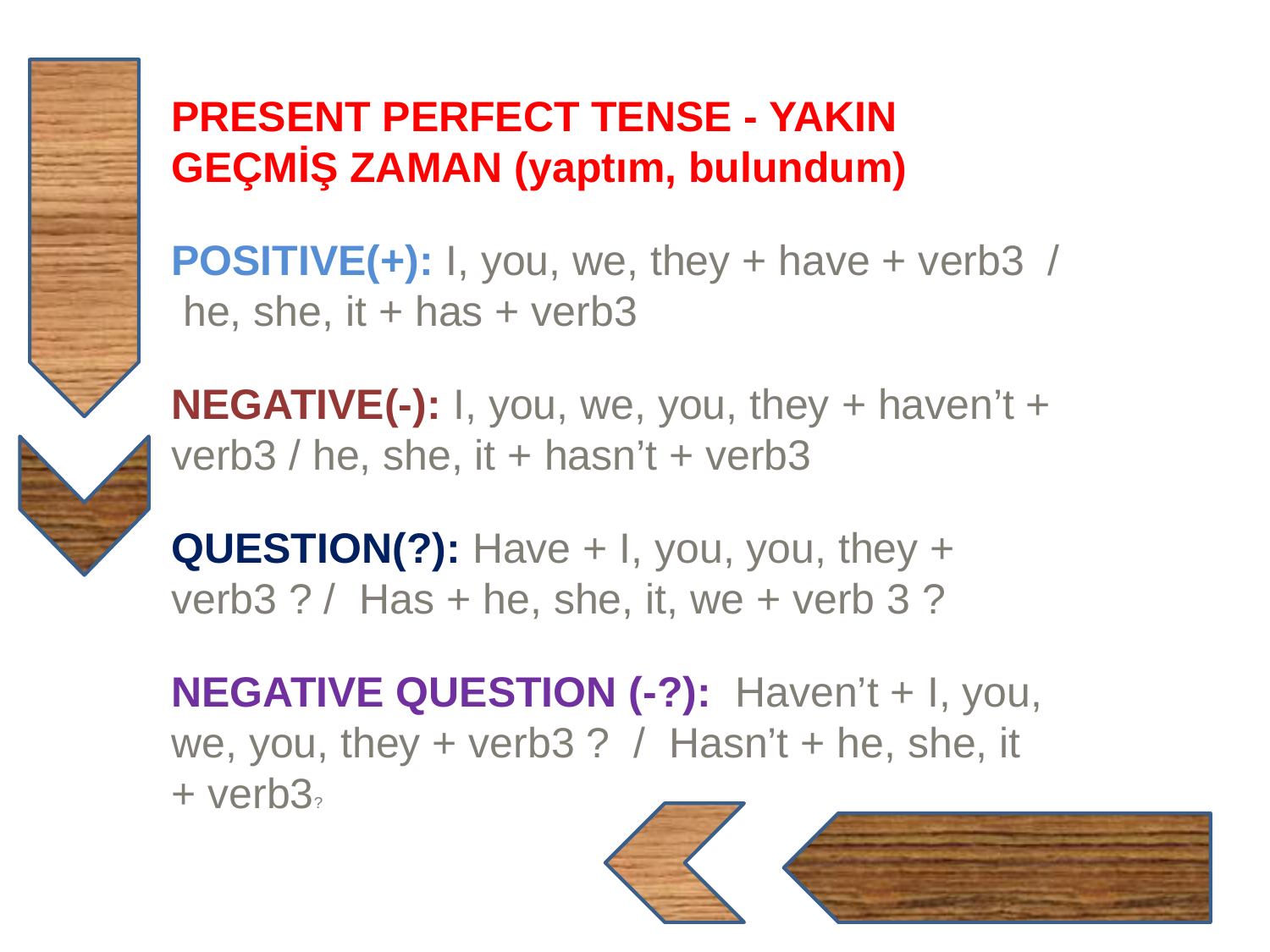

PRESENT PERFECT TENSE - YAKIN GEÇMİŞ ZAMAN (yaptım, bulundum)

POSITIVE(+): I, you, we, they + have + verb3  /  he, she, it + has + verb3

NEGATIVE(-): I, you, we, you, they + haven’t + verb3 / he, she, it + hasn’t + verb3

QUESTION(?): Have + I, you, you, they + verb3 ? /  Has + he, she, it, we + verb 3 ?

NEGATIVE QUESTION (-?):  Haven’t + I, you, we, you, they + verb3 ?  /  Hasn’t + he, she, it + verb3?